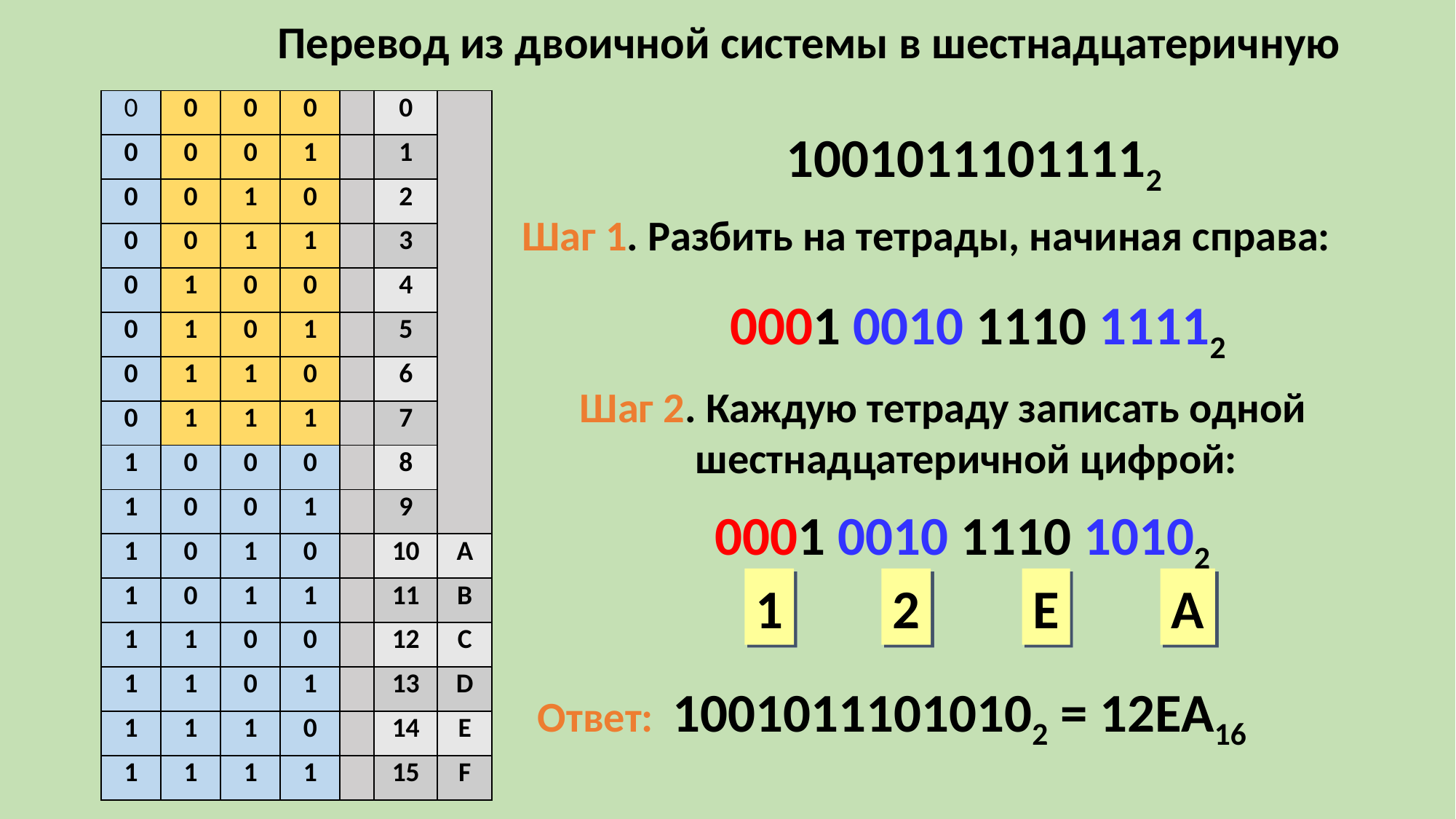

Перевод из двоичной системы в шестнадцатеричную
| 0 | 0 | 0 | 0 |  | 0 |  |
| --- | --- | --- | --- | --- | --- | --- |
| 0 | 0 | 0 | 1 |  | 1 |  |
| 0 | 0 | 1 | 0 |  | 2 |  |
| 0 | 0 | 1 | 1 |  | 3 |  |
| 0 | 1 | 0 | 0 |  | 4 |  |
| 0 | 1 | 0 | 1 |  | 5 |  |
| 0 | 1 | 1 | 0 |  | 6 |  |
| 0 | 1 | 1 | 1 |  | 7 |  |
| 1 | 0 | 0 | 0 |  | 8 |  |
| 1 | 0 | 0 | 1 |  | 9 |  |
| 1 | 0 | 1 | 0 |  | 10 | A |
| 1 | 0 | 1 | 1 |  | 11 | B |
| 1 | 1 | 0 | 0 |  | 12 | C |
| 1 | 1 | 0 | 1 |  | 13 | D |
| 1 | 1 | 1 | 0 |  | 14 | E |
| 1 | 1 | 1 | 1 |  | 15 | F |
10010111011112
Шаг 1. Разбить на тетрады, начиная справа:
0001 0010 1110 11112
Шаг 2. Каждую тетраду записать одной
            шестнадцатеричной цифрой:
0001 0010 1110 10102
1
2
E
A
Ответ:  10010111010102 = 12EA16